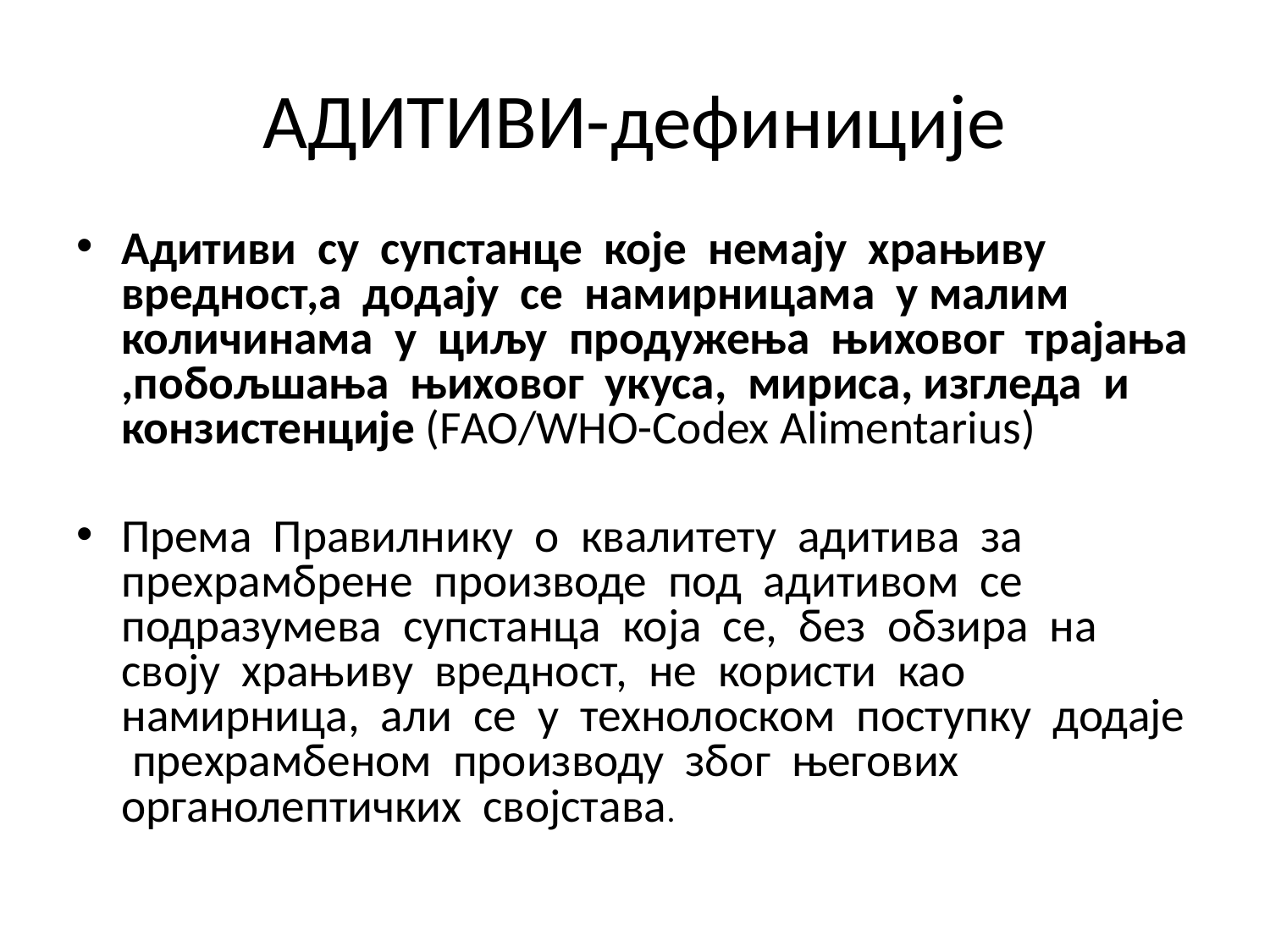

# АДИТИВИ-дефиниције
Адитиви  су  супстанце  које  немају  храњиву  вредност,а  додају  се  намирницама  у малим  количинама  у  циљу  продужења  њиховог  трајања ,побољшања  њиховог  укуса,  мириса, изгледа  и  конзистенције (FАО/WHО-Codex Alimentarius)

Према  Правилнику  о  квалитету  адитива  за  прехрамбрене  производе  под  адитивом  се  подразумева  супстанца  која  се,  без  обзира  на  своју  храњиву  вредност,  не  користи  као  намирница,  али  се  у  технолоском  поступку  додаје  прехрамбеном  производу  због  његових  органолептичких  својстава.